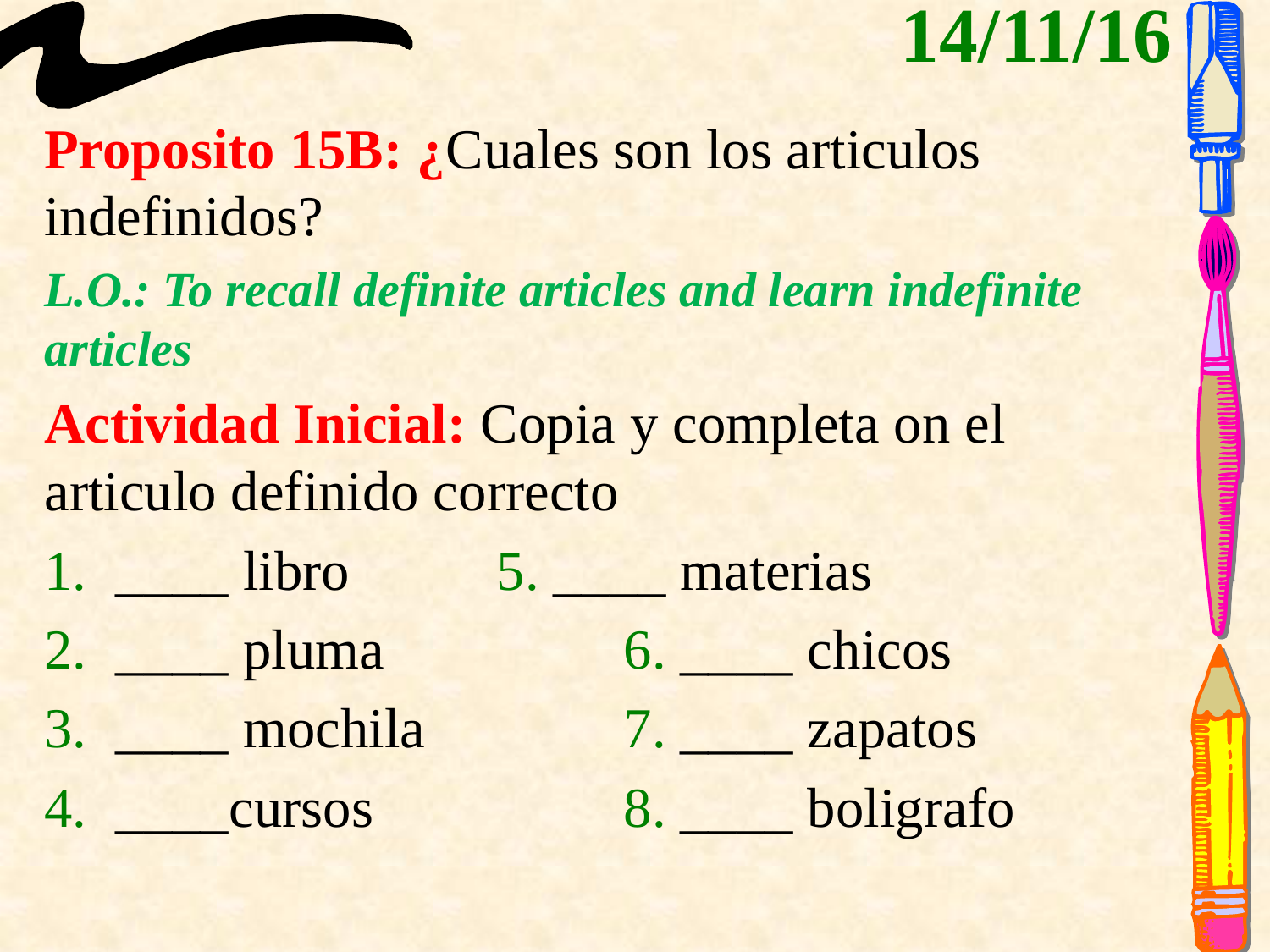

14/11/16
Proposito 15B: ¿Cuales son los articulos indefinidos?
L.O.: To recall definite articles and learn indefinite articles
Actividad Inicial: Copia y completa on el articulo definido correcto
____ libro		5. ____ materias
____ pluma		6. ____ chicos
____ mochila		7. ____ zapatos
____cursos		8. ____ boligrafo